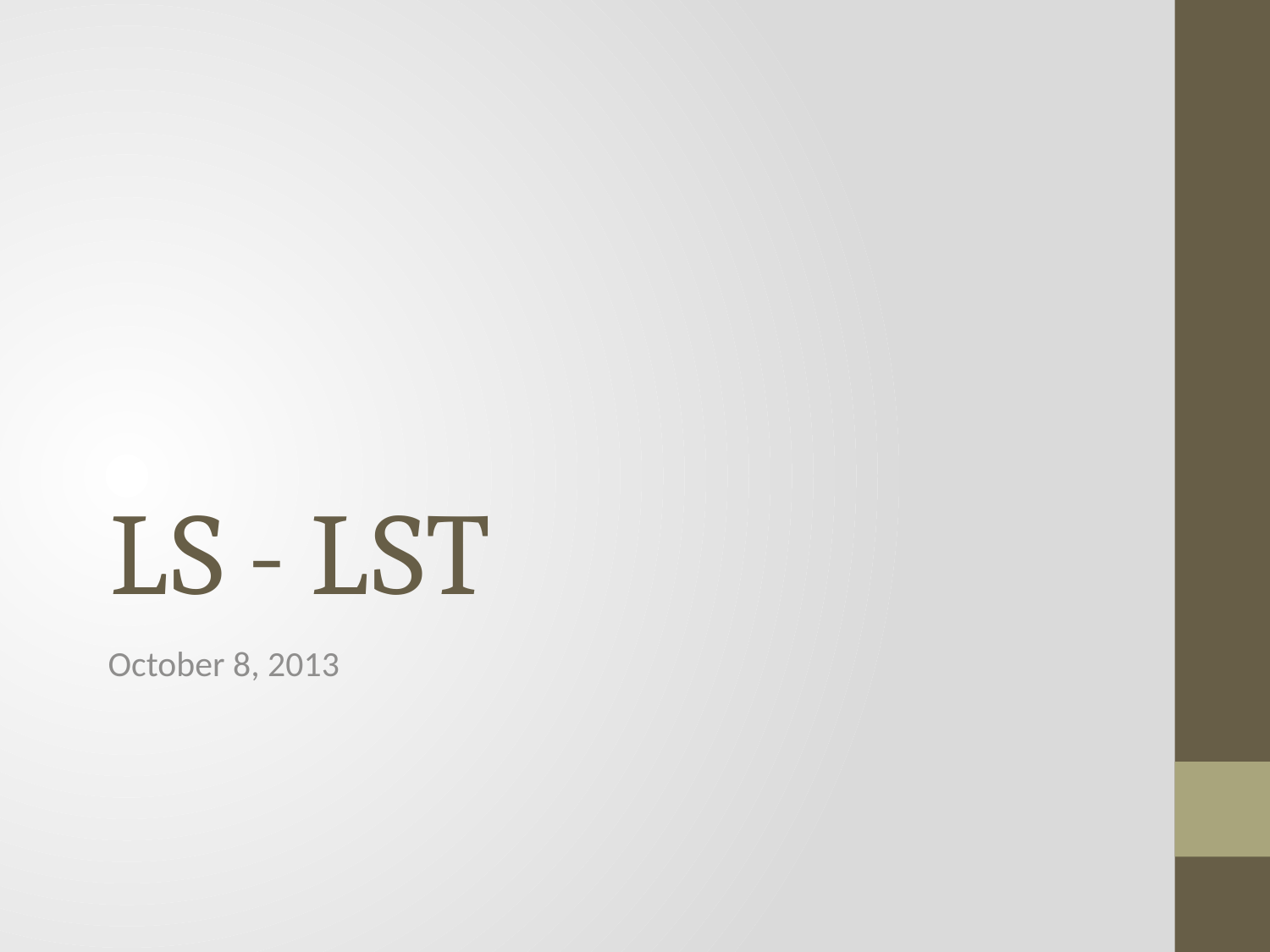

# LS - LST
October 8, 2013